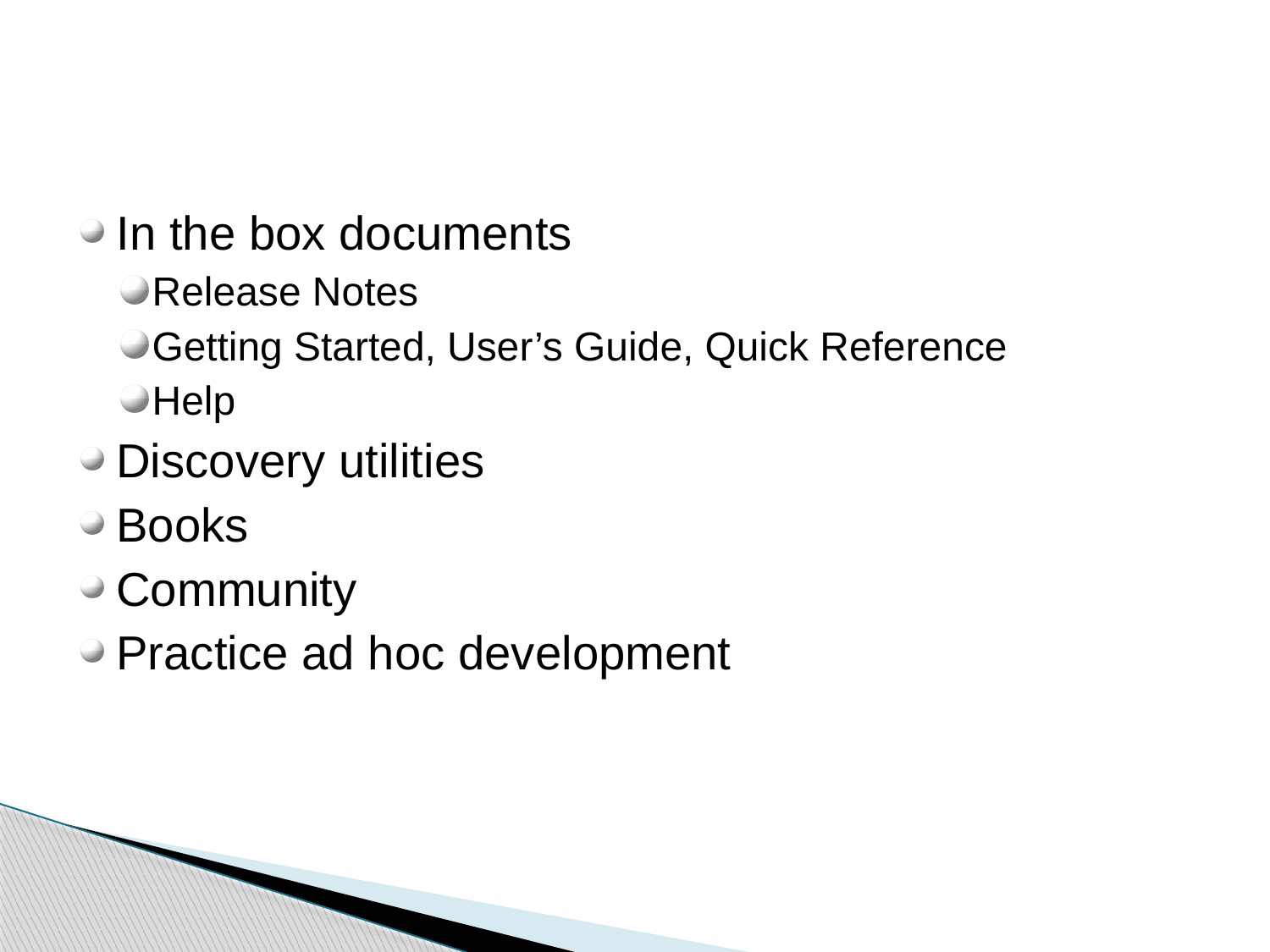

# Learn and Leverage
In the box documents
Release Notes
Getting Started, User’s Guide, Quick Reference
Help
Discovery utilities
Books
Community
Practice ad hoc development